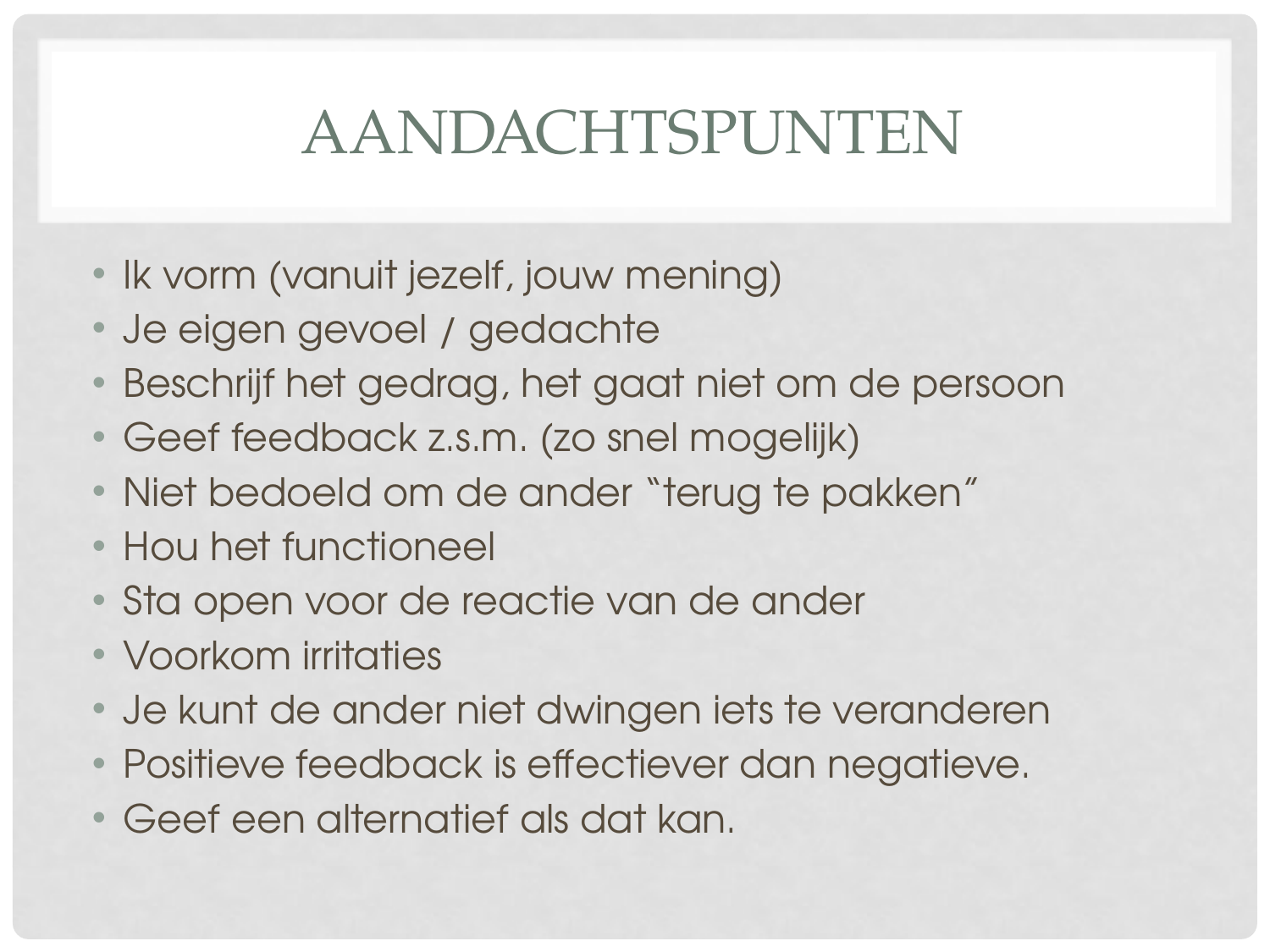

# aandachtspunten
Ik vorm (vanuit jezelf, jouw mening)
Je eigen gevoel / gedachte
Beschrijf het gedrag, het gaat niet om de persoon
Geef feedback z.s.m. (zo snel mogelijk)
Niet bedoeld om de ander “terug te pakken”
Hou het functioneel
Sta open voor de reactie van de ander
Voorkom irritaties
Je kunt de ander niet dwingen iets te veranderen
Positieve feedback is effectiever dan negatieve.
Geef een alternatief als dat kan.